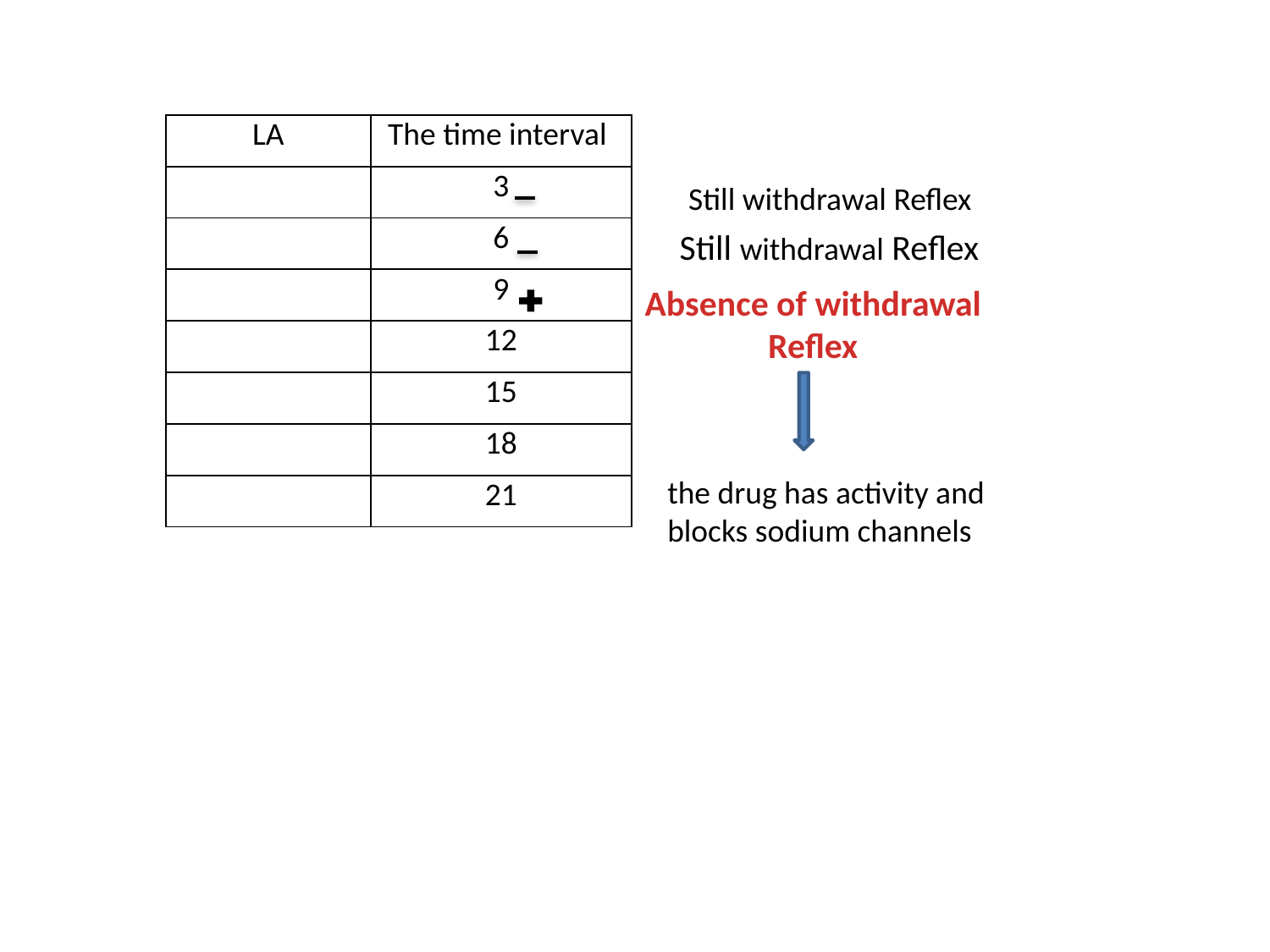

| LA | The time interval |
| --- | --- |
|  | 3 |
|  | 6 |
|  | 9 |
|  | 12 |
|  | 15 |
|  | 18 |
|  | 21 |
Still withdrawal Reflex
Still withdrawal Reflex
Absence of withdrawal Reflex

the drug has activity and blocks sodium channels